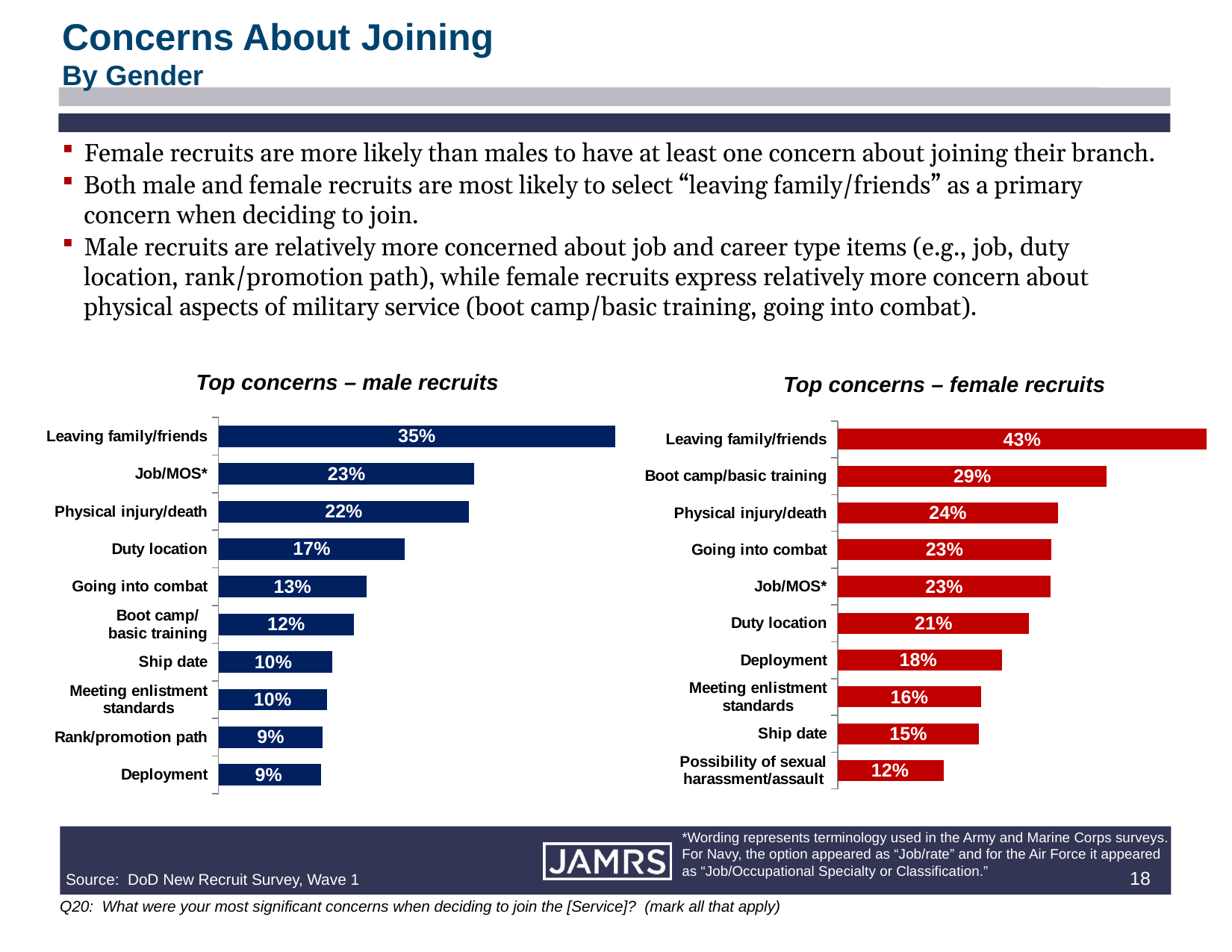

Concerns About Joining
By Gender
Female recruits are more likely than males to have at least one concern about joining their branch.
Both male and female recruits are most likely to select “leaving family/friends” as a primary concern when deciding to join.
Male recruits are relatively more concerned about job and career type items (e.g., job, duty location, rank/promotion path), while female recruits express relatively more concern about physical aspects of military service (boot camp/basic training, going into combat).

Top concerns – male recruits
Top concerns – female recruits

### Chart

| Category | Past few weeks |
|---|---|
| Possibility of sexual harassment/assault | 0.1150822 |
| Ship date | 0.1530727 |
| Meeting enlistment standards | 0.1552475 |
| Deployment | 0.1782492 |
| Duty location | 0.2078053 |
| Job/MOS* | 0.2308698 |
| Going into combat | 0.2315182 |
| Physical injury/death | 0.2388831 |
| Boot camp/basic training | 0.2918969 |
| Leaving family/friends | 0.4259666 |

### Chart

| Category | Past few weeks |
|---|---|
| Deployment | 0.0914001 |
| Rank/promotion path | 0.0933427 |
| Meeting enlistment standards | 0.0968625 |
| Ship date | 0.1016557 |
| Boot camp/
basic training | 0.1210052 |
| Going into combat | 0.1323524 |
| Duty location | 0.1666322 |
| Physical injury/death | 0.2241594 |
| Job/MOS* | 0.228794 |
| Leaving family/friends | 0.3544355 |
*Wording represents terminology used in the Army and Marine Corps surveys. For Navy, the option appeared as “Job/rate” and for the Air Force it appeared as “Job/Occupational Specialty or Classification.”
18
Source:  DoD New Recruit Survey, Wave 1
	Q20:  What were your most significant concerns when deciding to join the [Service]?  (mark all that apply)